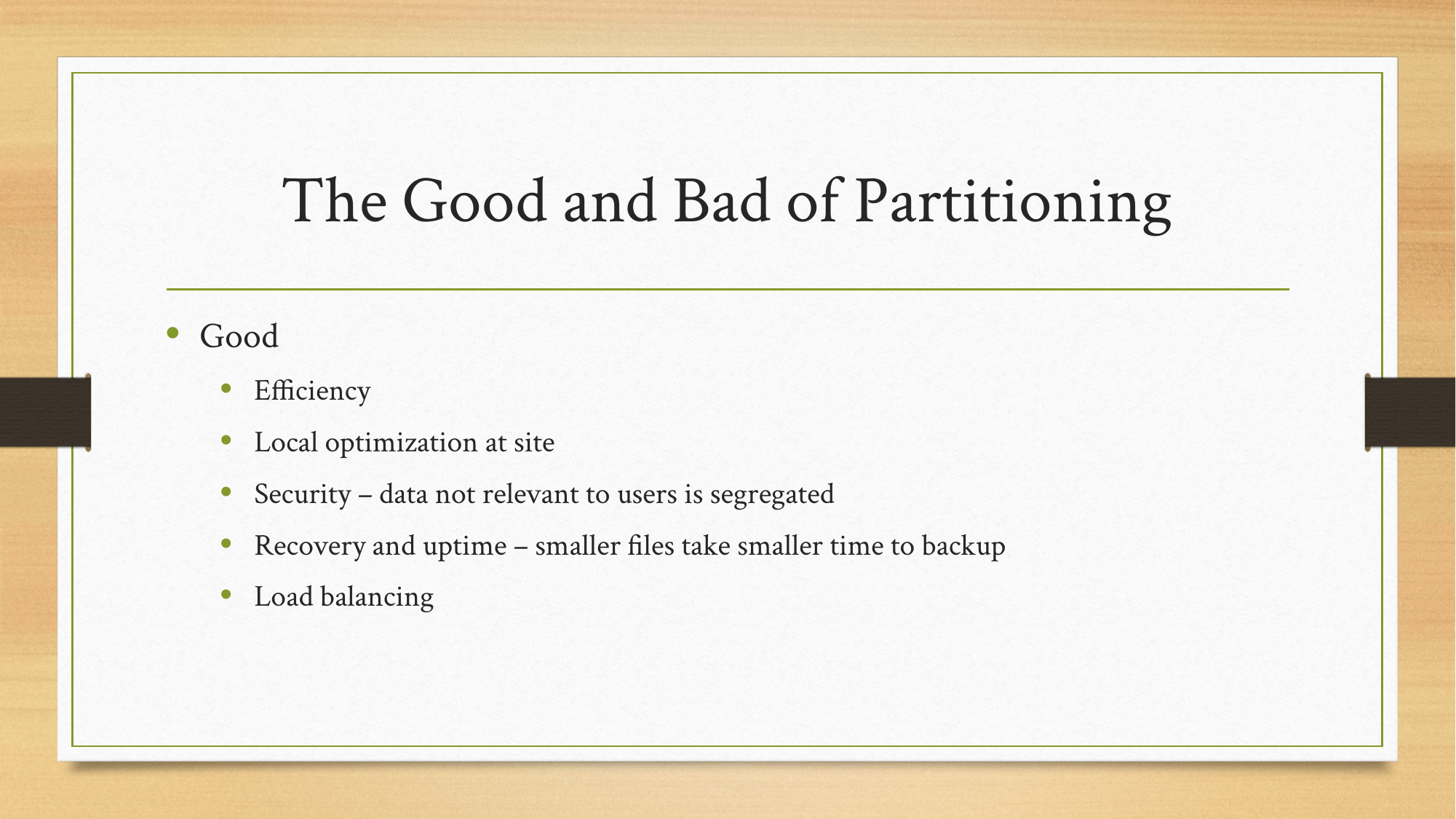

# The Good and Bad of Partitioning
Good
Efficiency
Local optimization at site
Security – data not relevant to users is segregated
Recovery and uptime – smaller files take smaller time to backup
Load balancing